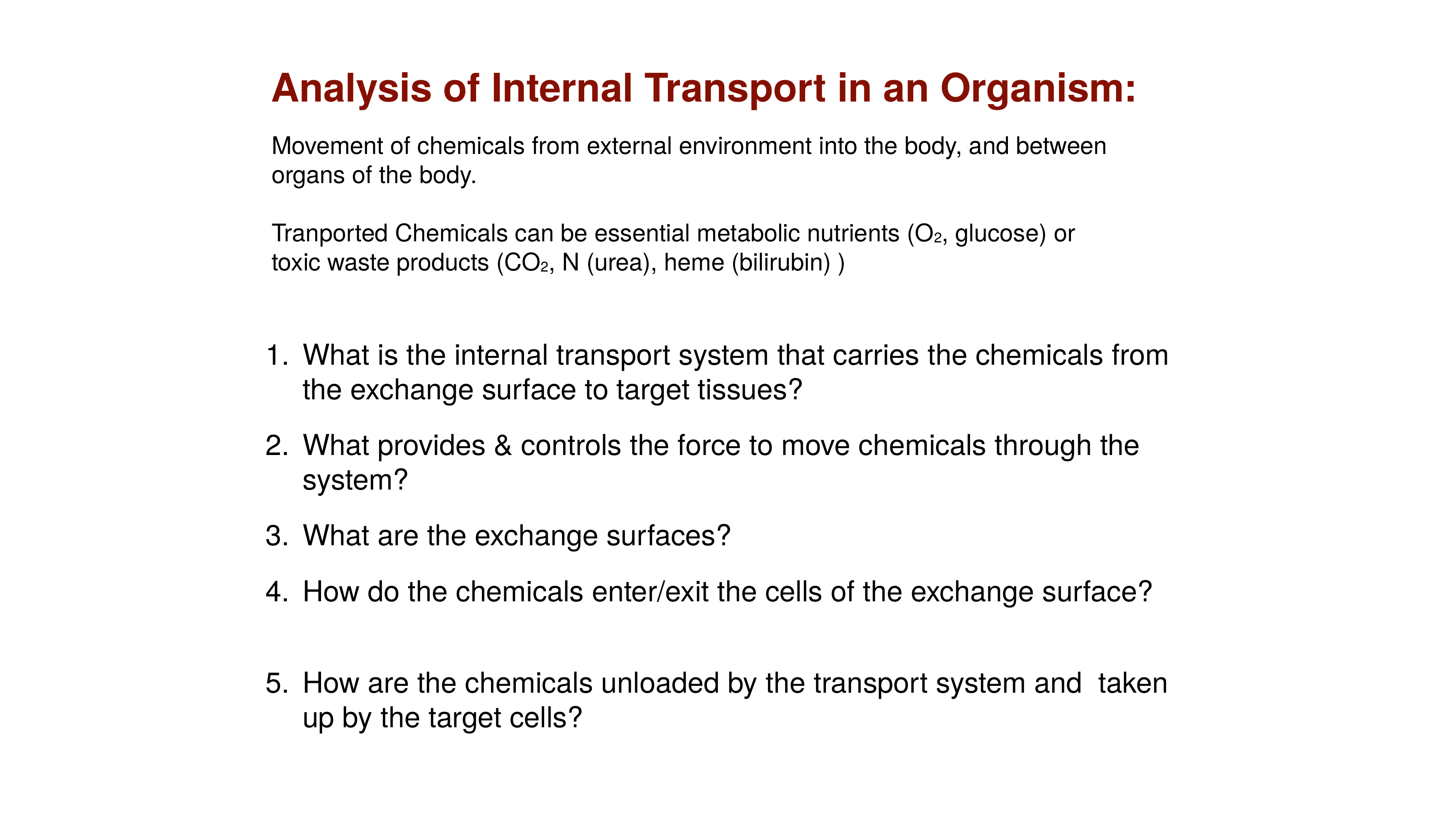

Analysis of Internal Transport in an Organism:
Movement of chemicals from external environment into the body, and between organs of the body.

Tranported Chemicals can be essential metabolic nutrients (O2, glucose) or toxic waste products (CO2, N (urea), heme (bilirubin) )
What is the internal transport system that carries the chemicals from the exchange surface to target tissues?
What provides & controls the force to move chemicals through the system?
What are the exchange surfaces?
How do the chemicals enter/exit the cells of the exchange surface?

How are the chemicals unloaded by the transport system and  taken up by the target cells?